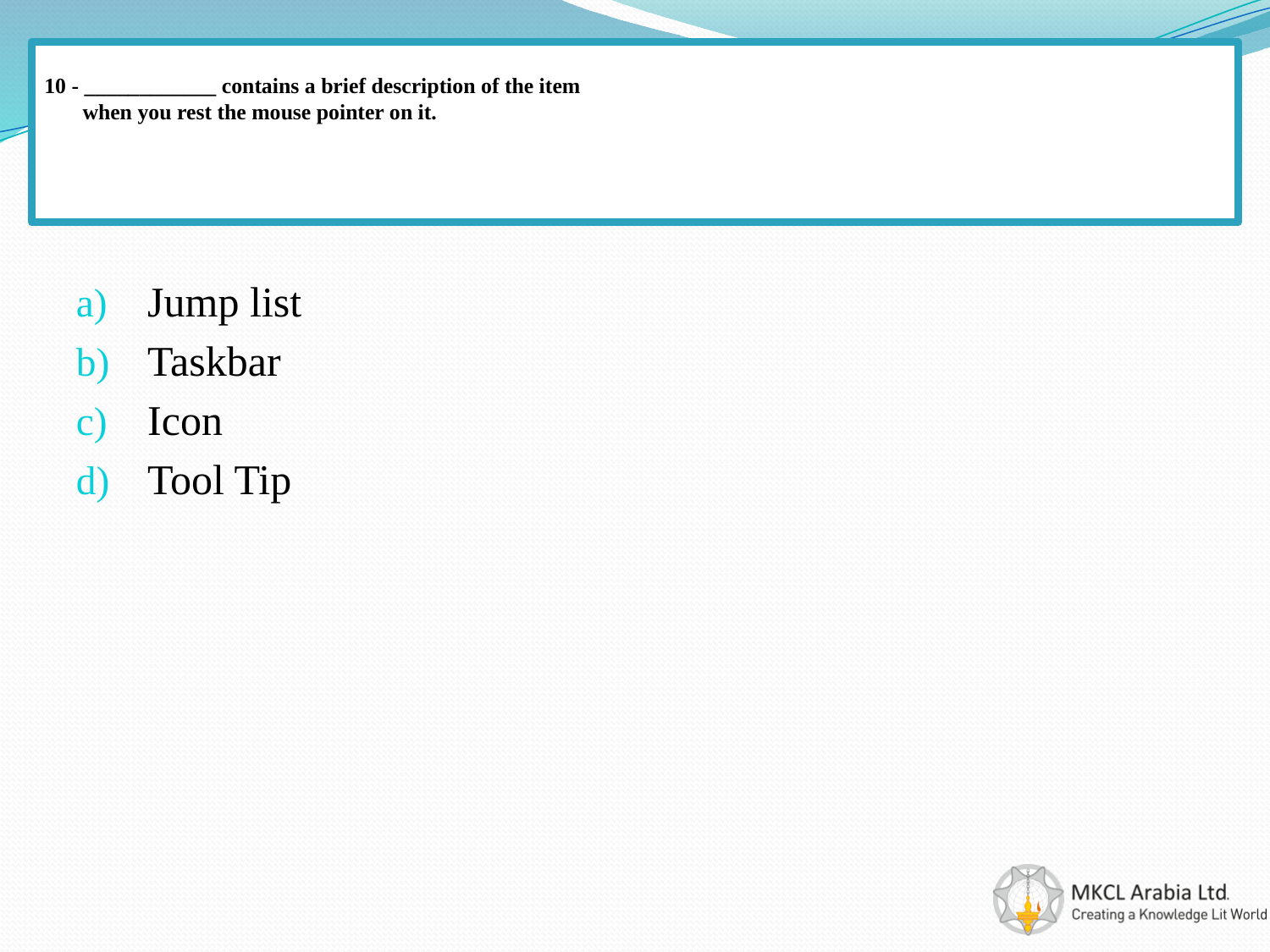

# 10 - ____________ contains a brief description of the item when you rest the mouse pointer on it.
Jump list
Taskbar
Icon
Tool Tip